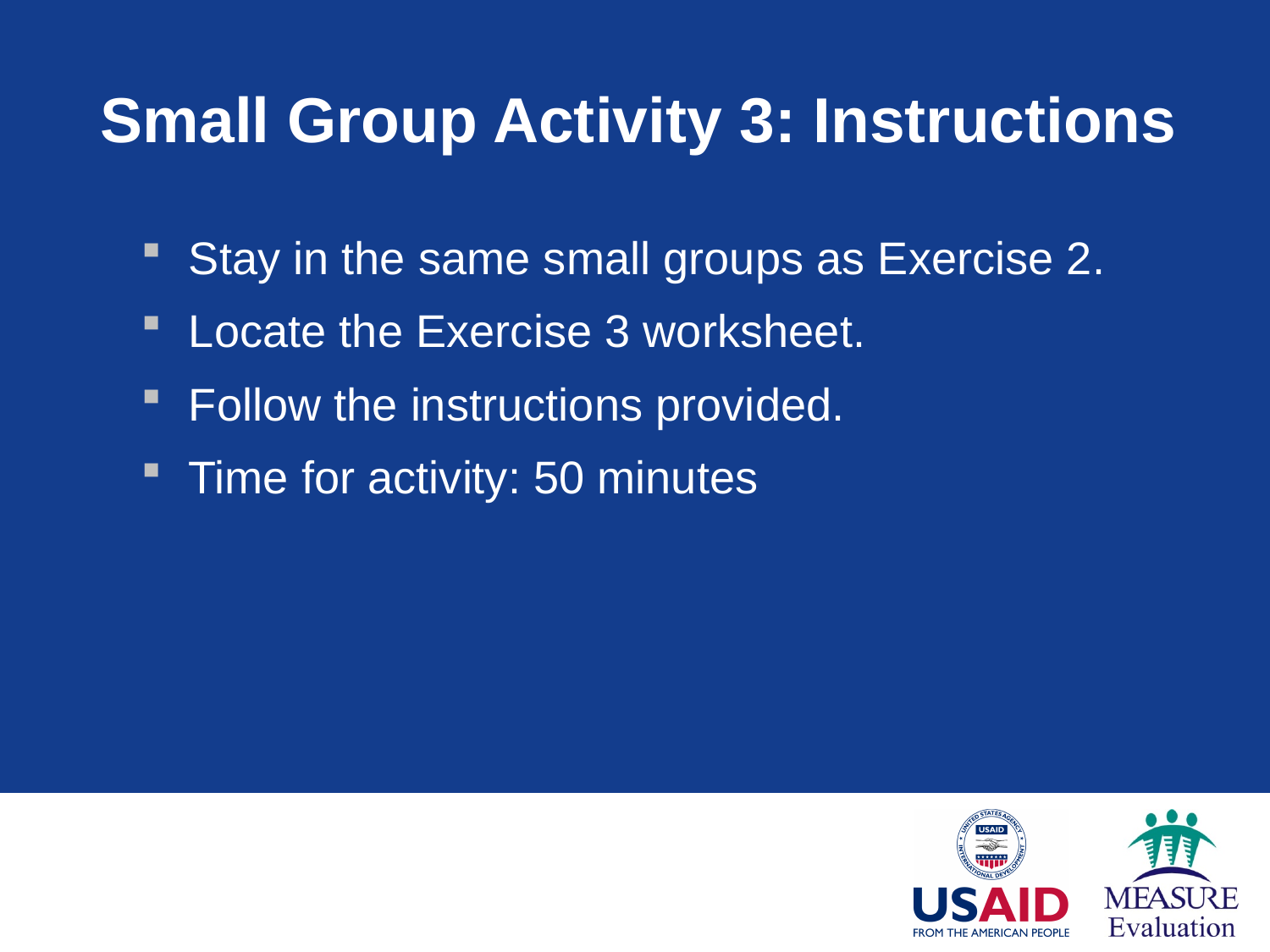

# Small Group Activity 3: Instructions
Stay in the same small groups as Exercise 2.
Locate the Exercise 3 worksheet.
Follow the instructions provided.
Time for activity: 50 minutes